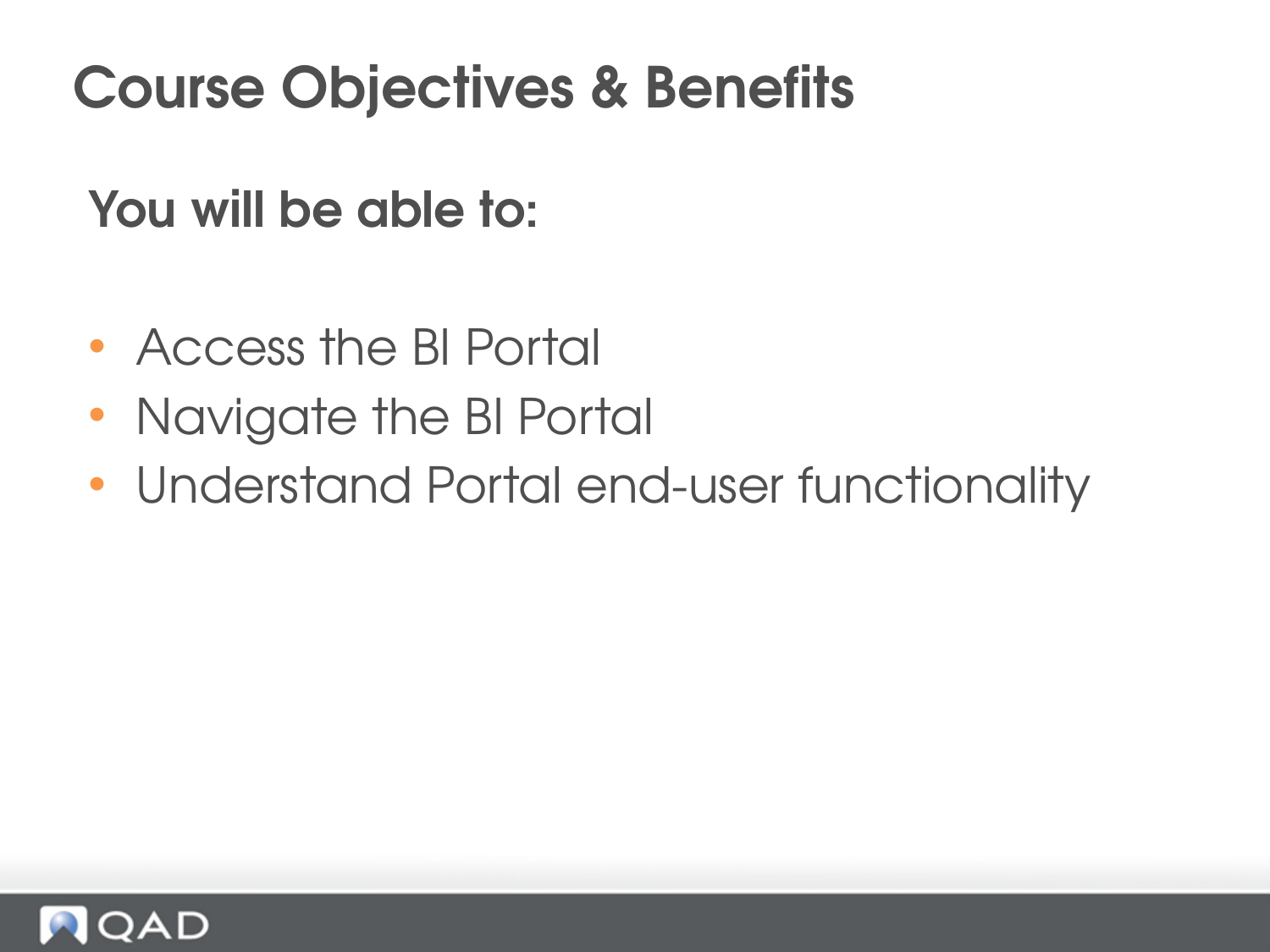

# Course Objectives & Benefits
You will be able to:

Access the BI Portal
Navigate the BI Portal
Understand Portal end-user functionality